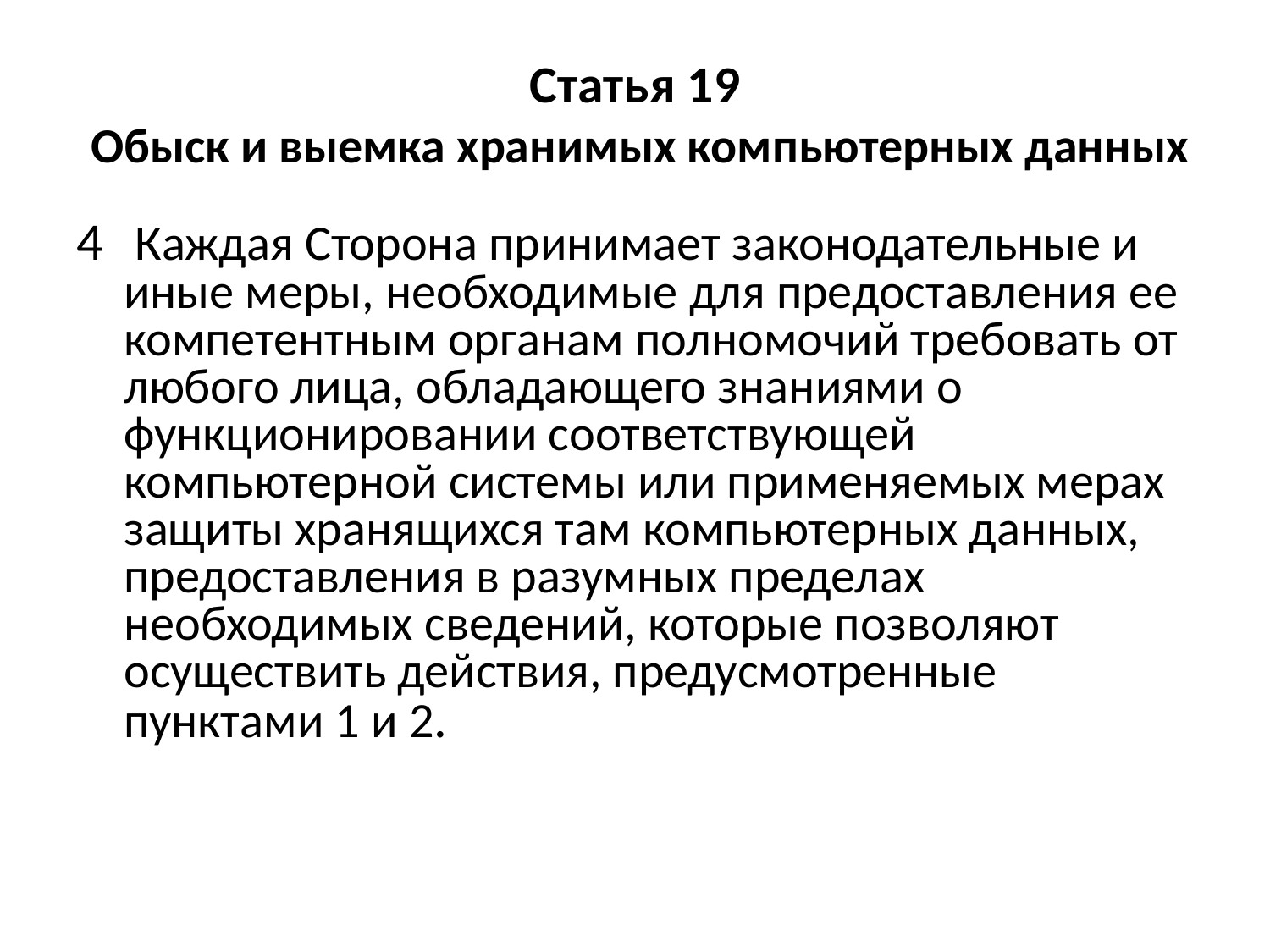

# Статья 19 Обыск и выемка хранимых компьютерных данных
4	 Каждая Сторона принимает законодательные и иные меры, необходимые для предоставления ее компетентным органам полномочий требовать от любого лица, обладающего знаниями о функционировании соответствующей компьютерной системы или применяемых мерах защиты хранящихся там компьютерных данных, предоставления в разумных пределах необходимых сведений, которые позволяют осуществить действия, предусмотренные пунктами 1 и 2.